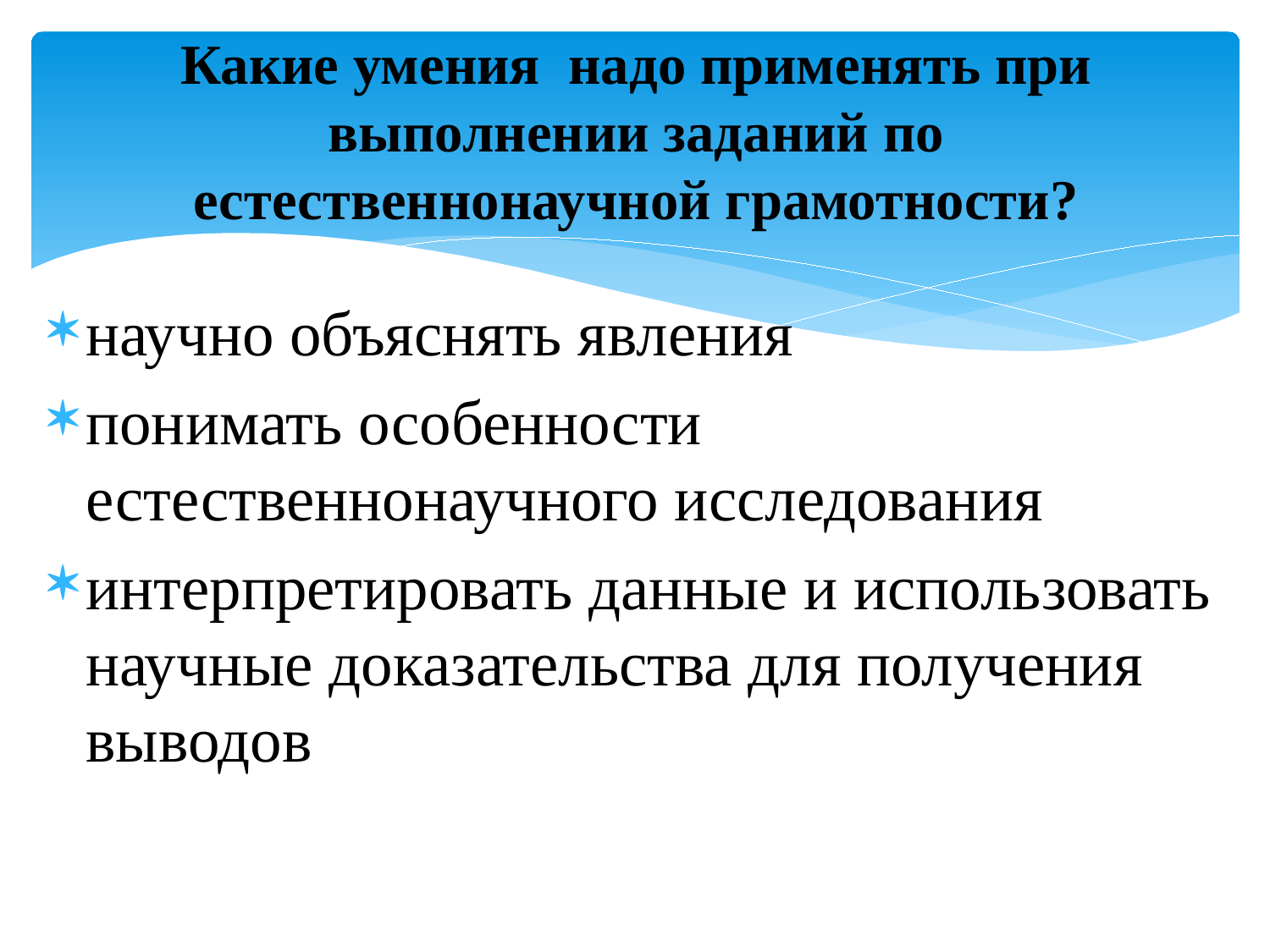

# Какие умения  надо применять при выполнении заданий по естественнонаучной грамотности?
научно объяснять явления
понимать особенности естественнонаучного исследования
интерпретировать данные и использовать научные доказательства для получения выводов